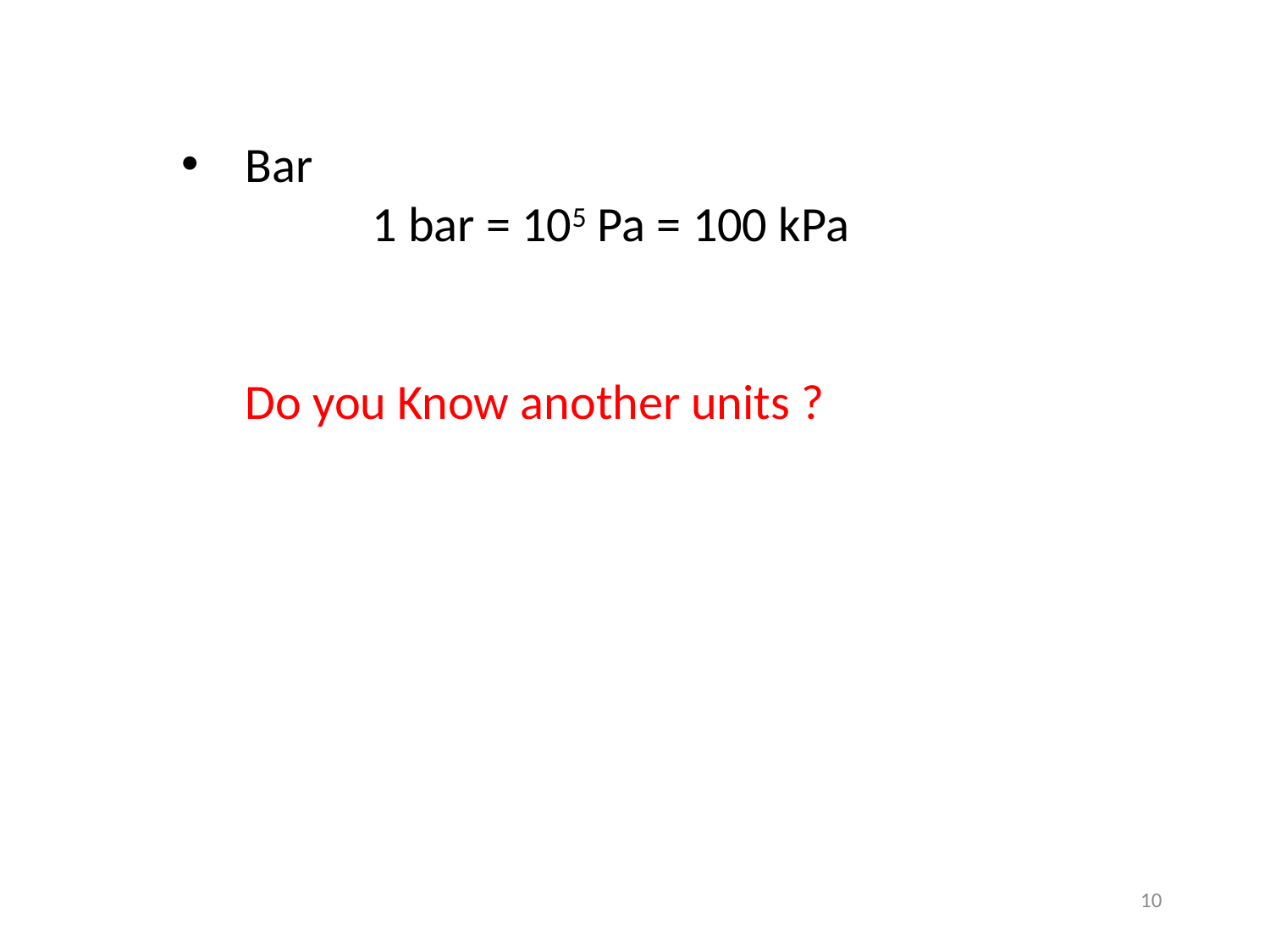

Bar
	1 bar = 105 Pa = 100 kPa

Do you Know another units ?
10